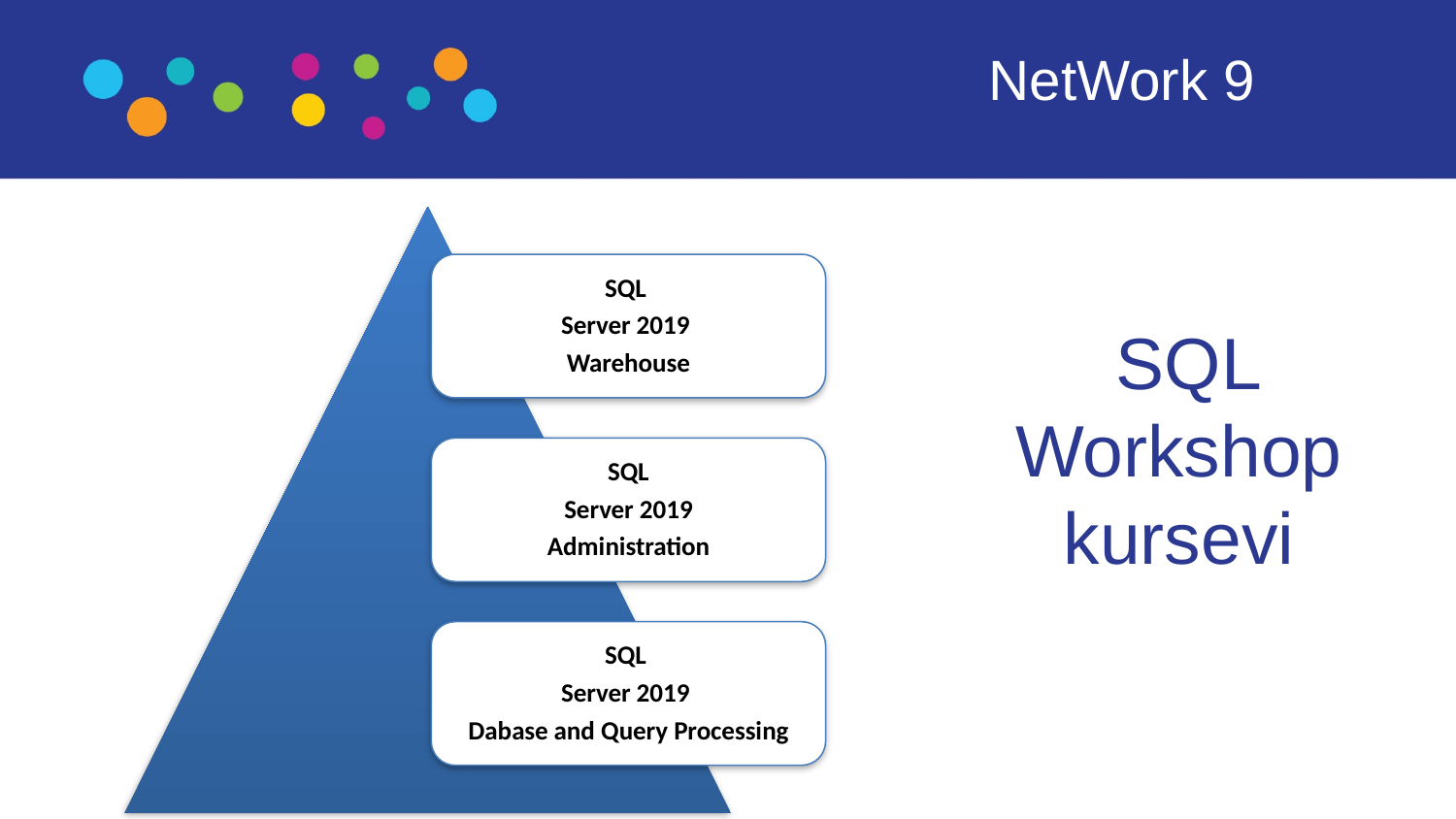

NetWork 9

SQL
Server 2019
Warehouse
SQL
Workshop
kursevi

SQL
Server 2019
Administration
SQL
Server 2019
Dabase and Query Processing